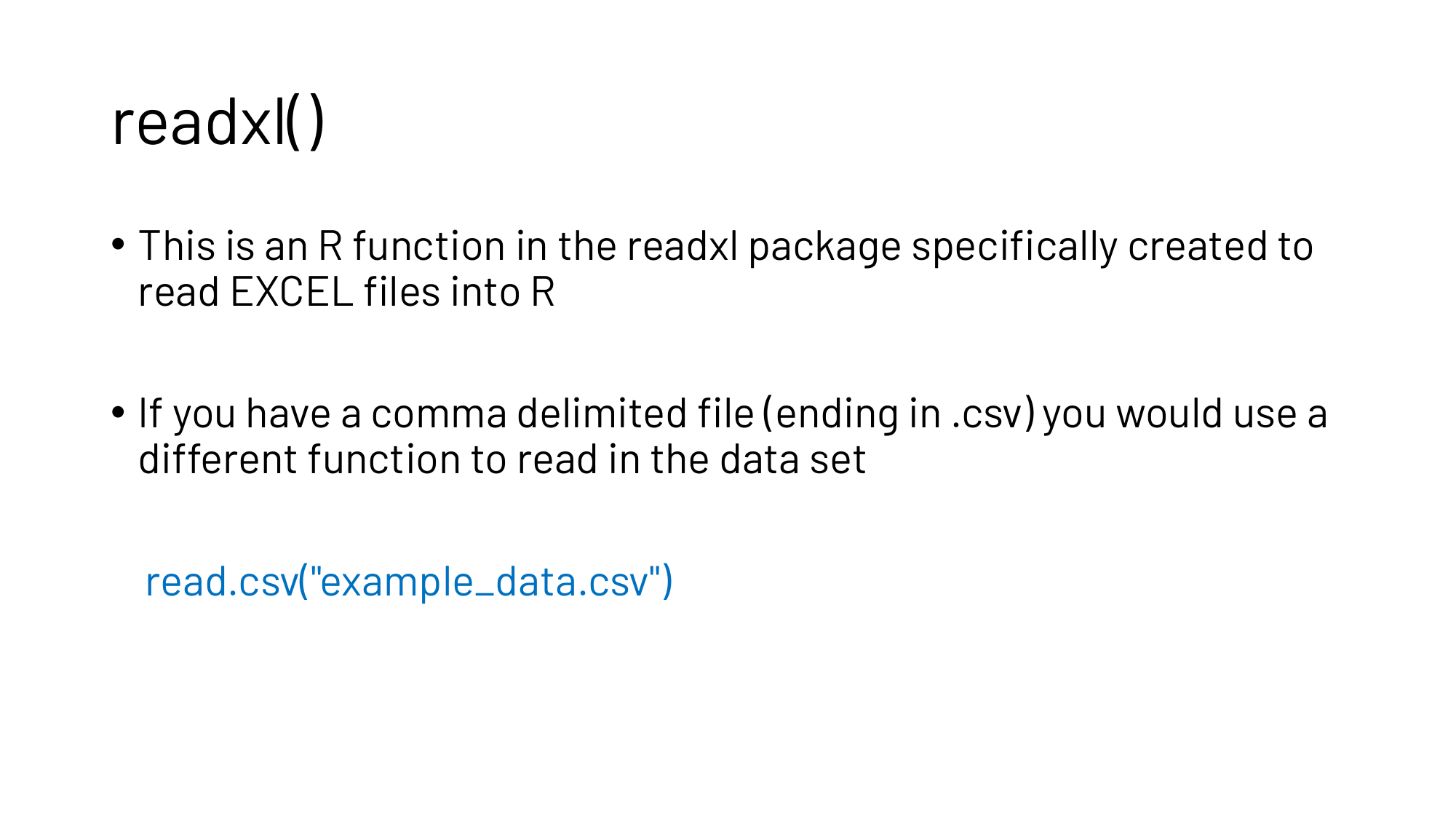

# readxl()
This is an R function in the readxl package specifically created to read EXCEL files into R

If you have a comma delimited file (ending in .csv) you would use a different function to read in the data set

    read.csv("example_data.csv")